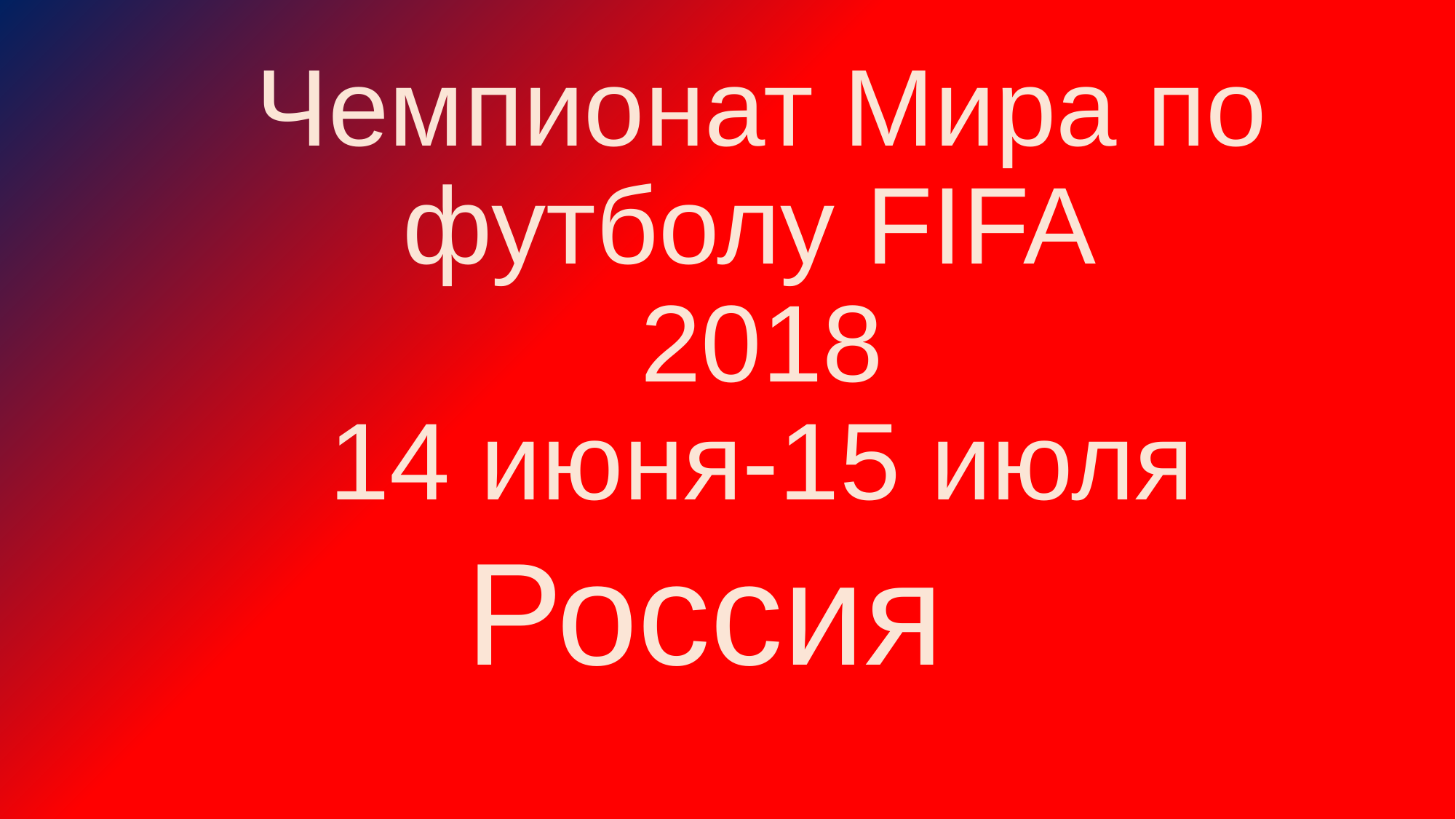

# Чемпионат Мира по футболу FIFA 2018 14 июня-15 июля
Россия